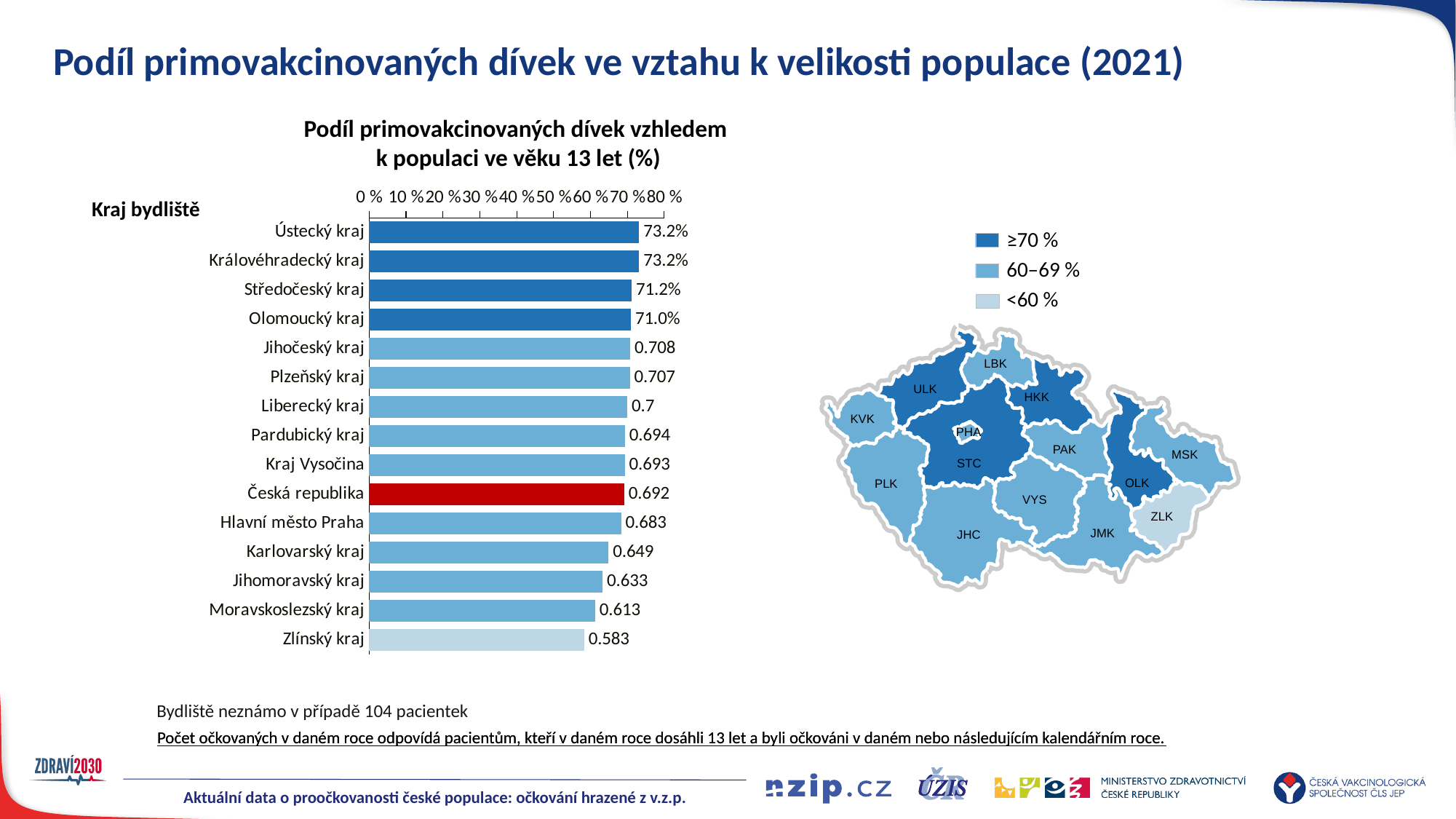

# Podíl primovakcinovaných dívek ve vztahu k velikosti populace (2021)
Podíl primovakcinovaných dívek vzhledem
k populaci ve věku 13 let (%)

### Chart

| Category | vyskyt | >60 | 50-60 |  <=50 |
|---|---|---|---|---|
| Ústecký kraj | None | 0.732 | None | None |
| Královéhradecký kraj | None | 0.732 | None | None |
| Středočeský kraj | None | 0.712 | None | None |
| Olomoucký kraj | None | 0.71 | None | None |
| Jihočeský kraj | None | None | 0.708 | None |
| Plzeňský kraj | None | None | 0.707 | None |
| Liberecký kraj | None | None | 0.7 | None |
| Pardubický kraj | None | None | 0.694 | None |
| Kraj Vysočina | None | None | 0.693 | None |
| Česká republika | None | None | 0.692 | None |
| Hlavní město Praha | None | None | 0.683 | None |
| Karlovarský kraj | None | None | 0.649 | None |
| Jihomoravský kraj | None | None | 0.633 | None |
| Moravskoslezský kraj | None | None | 0.613 | None |
| Zlínský kraj | None | None | None | 0.583 |
Kraj bydliště
≥70 %
60–69 %
<60 %

LBK

ULK

HKK

KVK

PHA

PAK
MSK

STC

OLK
PLK

VYS
ZLK
JMK
JHC
Bydliště neznámo v případě 104 pacientek
Počet očkovaných v daném roce odpovídá pacientům, kteří v daném roce dosáhli 13 let a byli očkováni v daném nebo následujícím kalendářním roce.
Počet očkovaných v daném roce odpovídá pacientům, kteří v daném roce dosáhli 13 let a byli očkováni v daném nebo následujícím kalendářním roce.